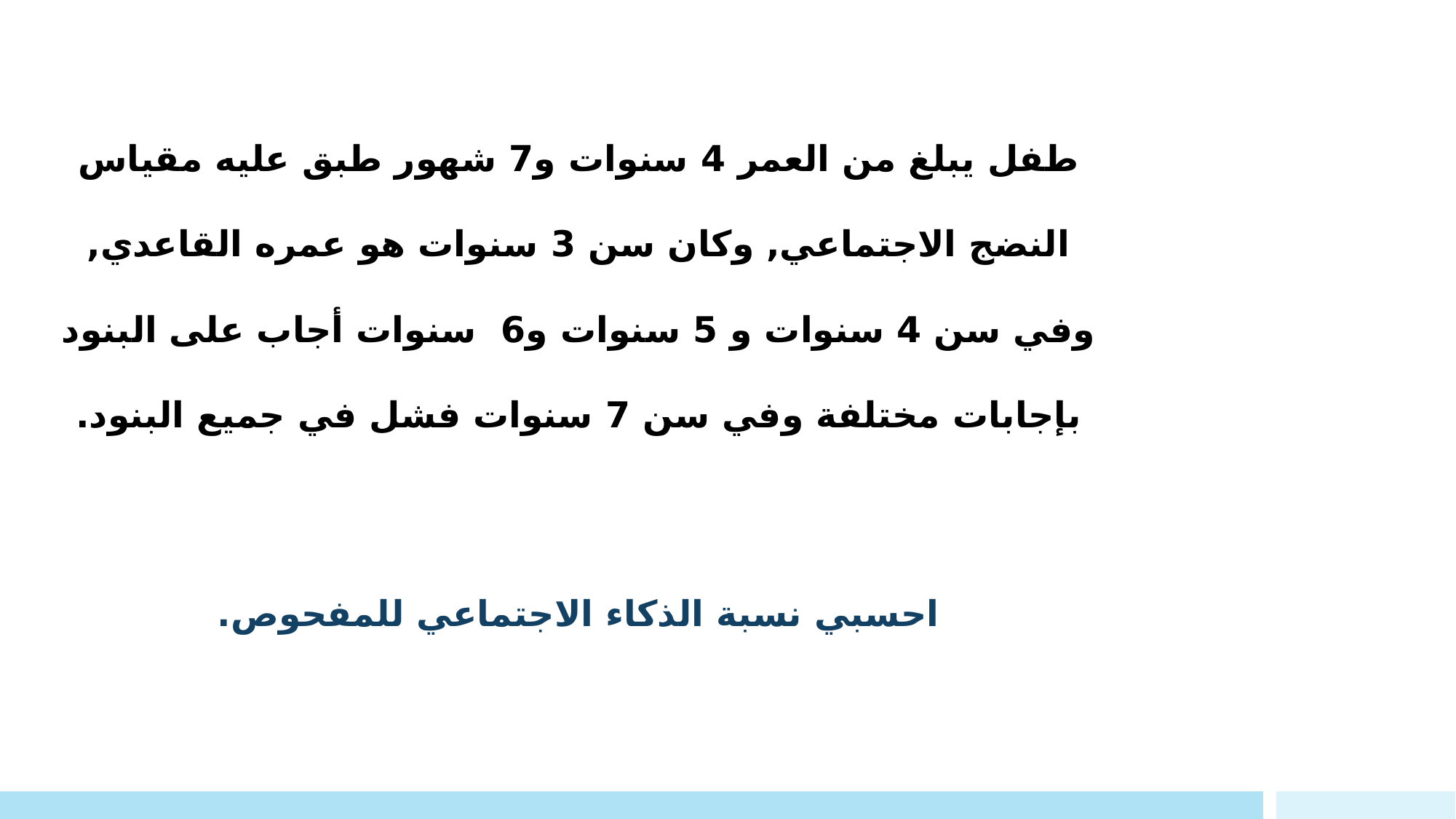

طفل يبلغ من العمر 4 سنوات و7 شهور طبق عليه مقياس النضج الاجتماعي, وكان سن 3 سنوات هو عمره القاعدي, وفي سن 4 سنوات و 5 سنوات و6  سنوات أجاب على البنود بإجابات مختلفة وفي سن 7 سنوات فشل في جميع البنود.

احسبي نسبة الذكاء الاجتماعي للمفحوص.